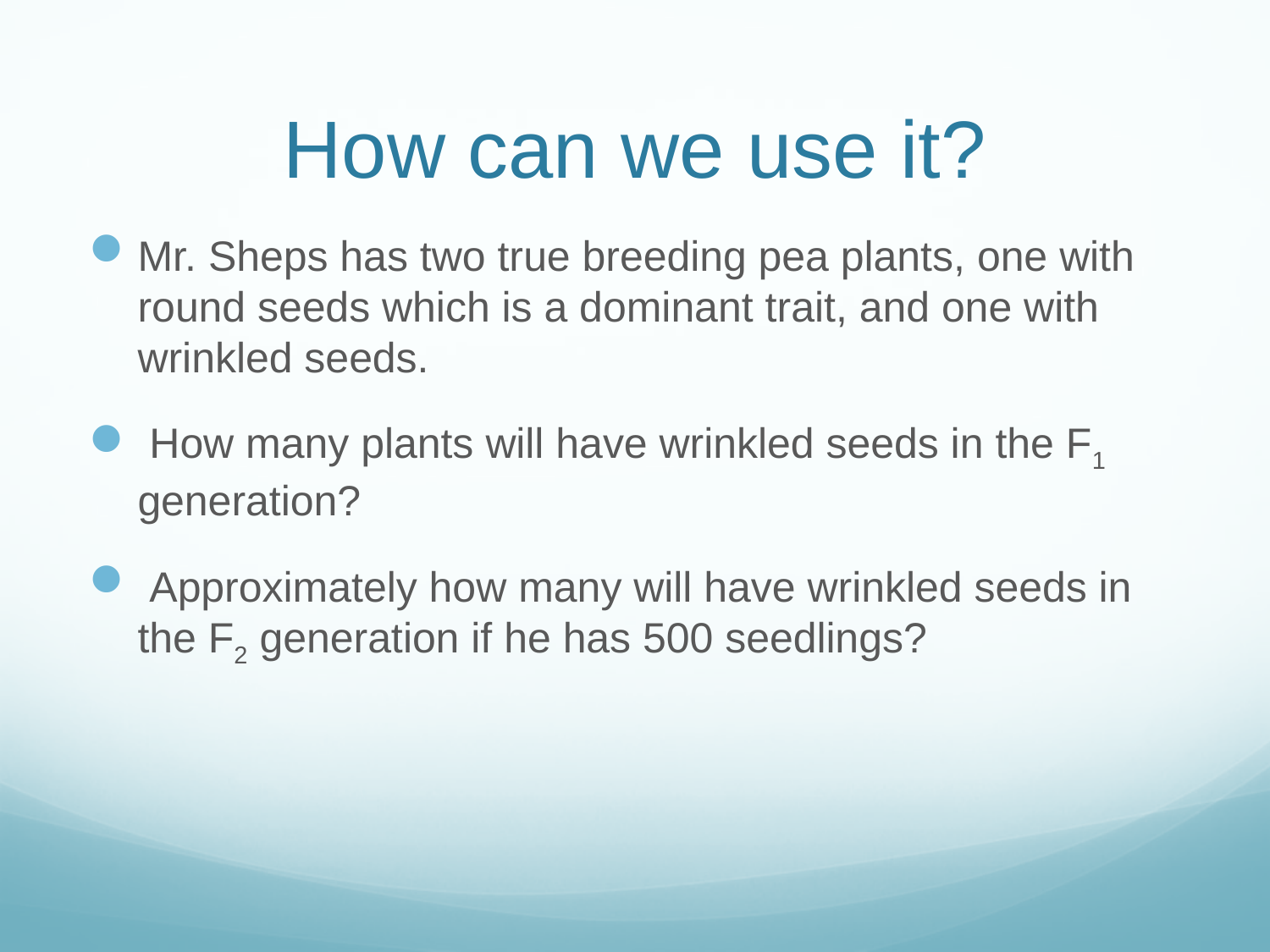

# How can we use it?
Mr. Sheps has two true breeding pea plants, one with round seeds which is a dominant trait, and one with  wrinkled seeds.
 How many plants will have wrinkled seeds in the F1 generation?
 Approximately how many will have wrinkled seeds in the F2 generation if he has 500 seedlings?